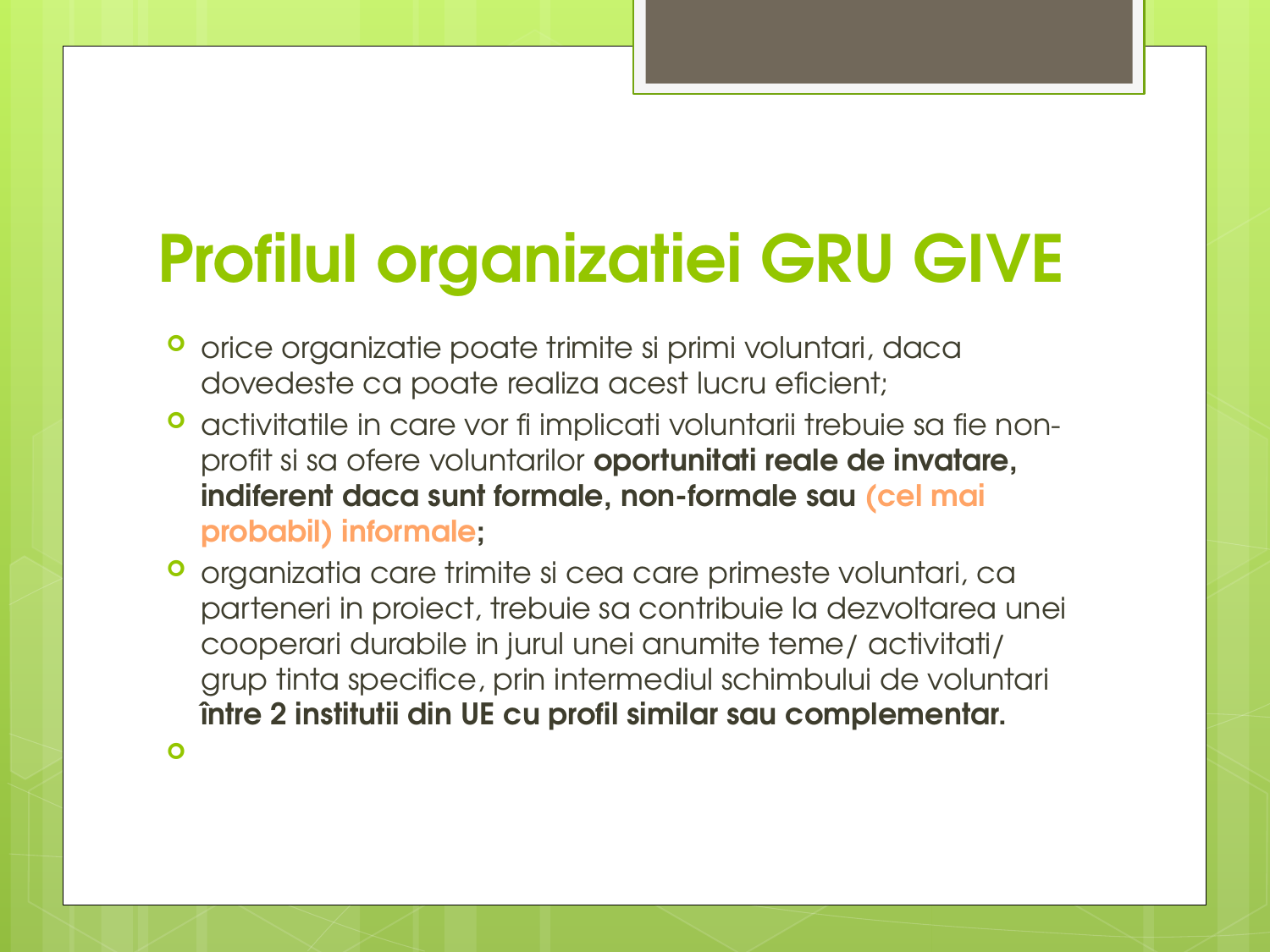

# Profilul organizatiei GRU GIVE
orice organizatie poate trimite si primi voluntari, daca dovedeste ca poate realiza acest lucru eficient;
activitatile in care vor fi implicati voluntarii trebuie sa fie non-profit si sa ofere voluntarilor oportunitati reale de invatare, indiferent daca sunt formale, non-formale sau (cel mai probabil) informale;
organizatia care trimite si cea care primeste voluntari, ca parteneri in proiect, trebuie sa contribuie la dezvoltarea unei cooperari durabile in jurul unei anumite teme/ activitati/ grup tinta specifice, prin intermediul schimbului de voluntari între 2 institutii din UE cu profil similar sau complementar.